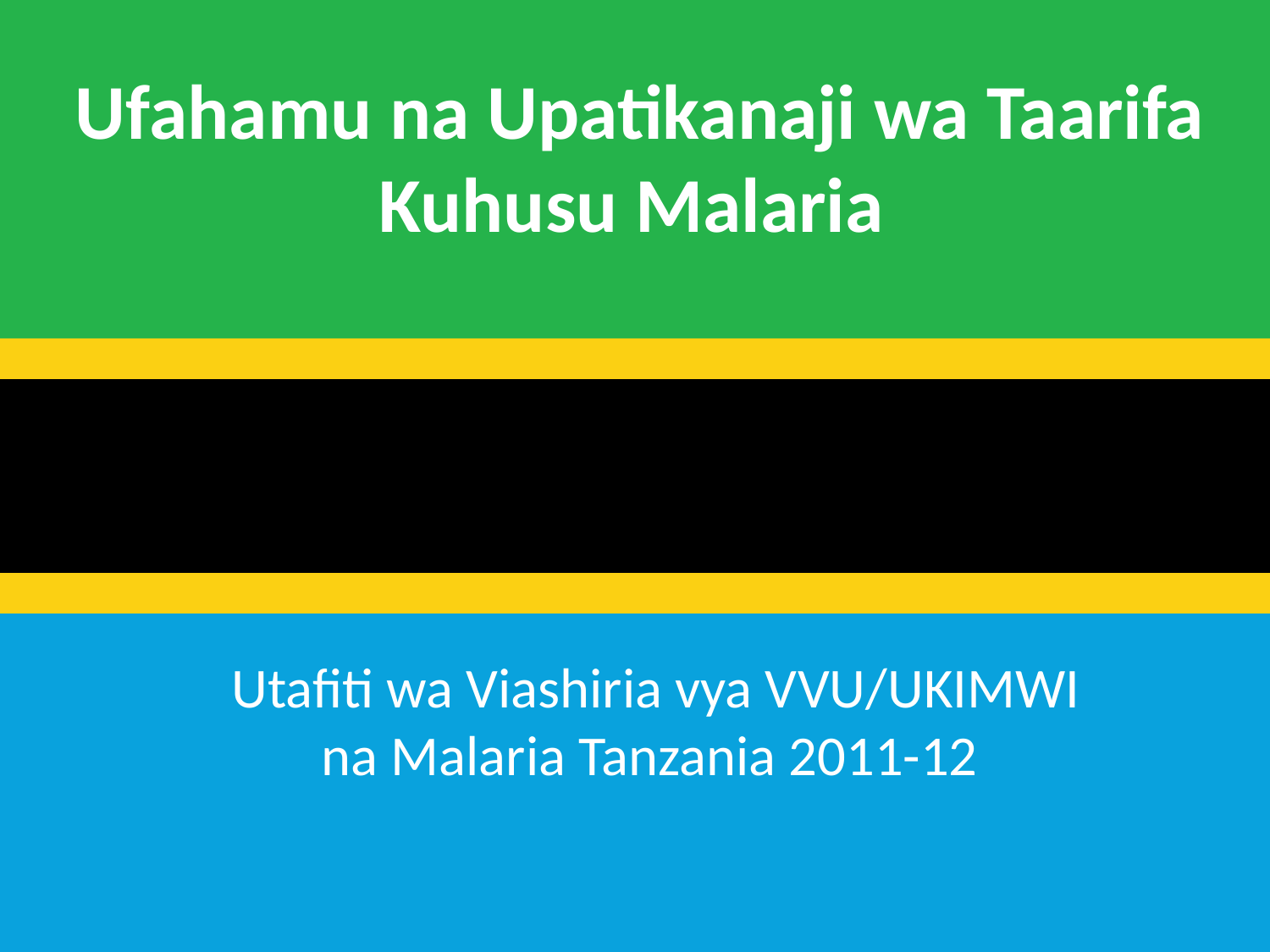

# Ufahamu na Upatikanaji wa Taarifa Kuhusu Malaria

Utafiti wa Viashiria vya VVU/UKIMWI na Malaria Tanzania 2011-12